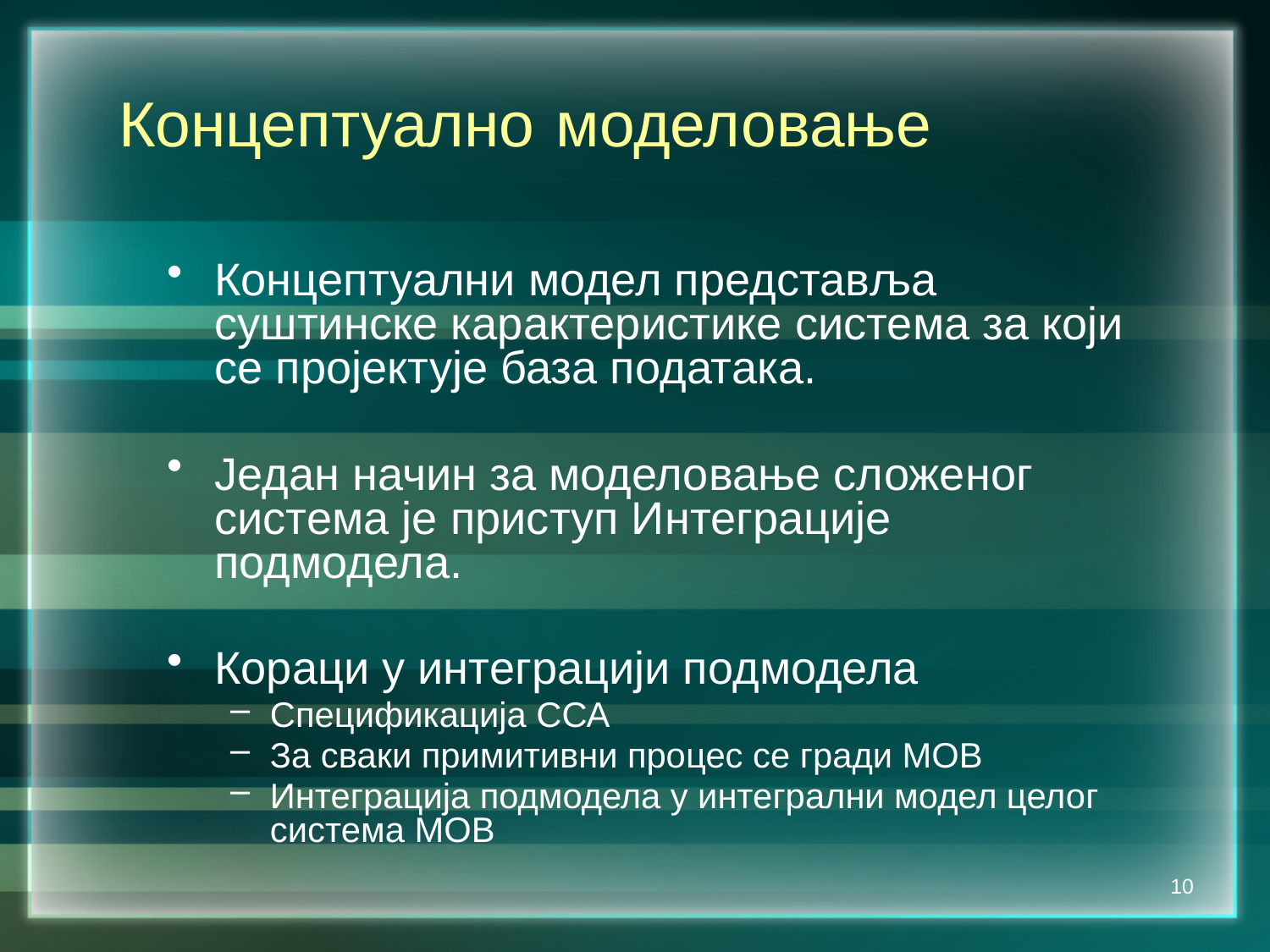

Концептуално моделовање
Концептуални модел представља суштинске карактеристике система за који се пројектује база података.

Један начин за моделовање сложеног система је приступ Интеграције подмодела.

Кораци у интеграцији подмодела
Спецификација ССА
За сваки примитивни процес се гради МОВ
Интеграција подмодела у интегрални модел целог система МОВ
10